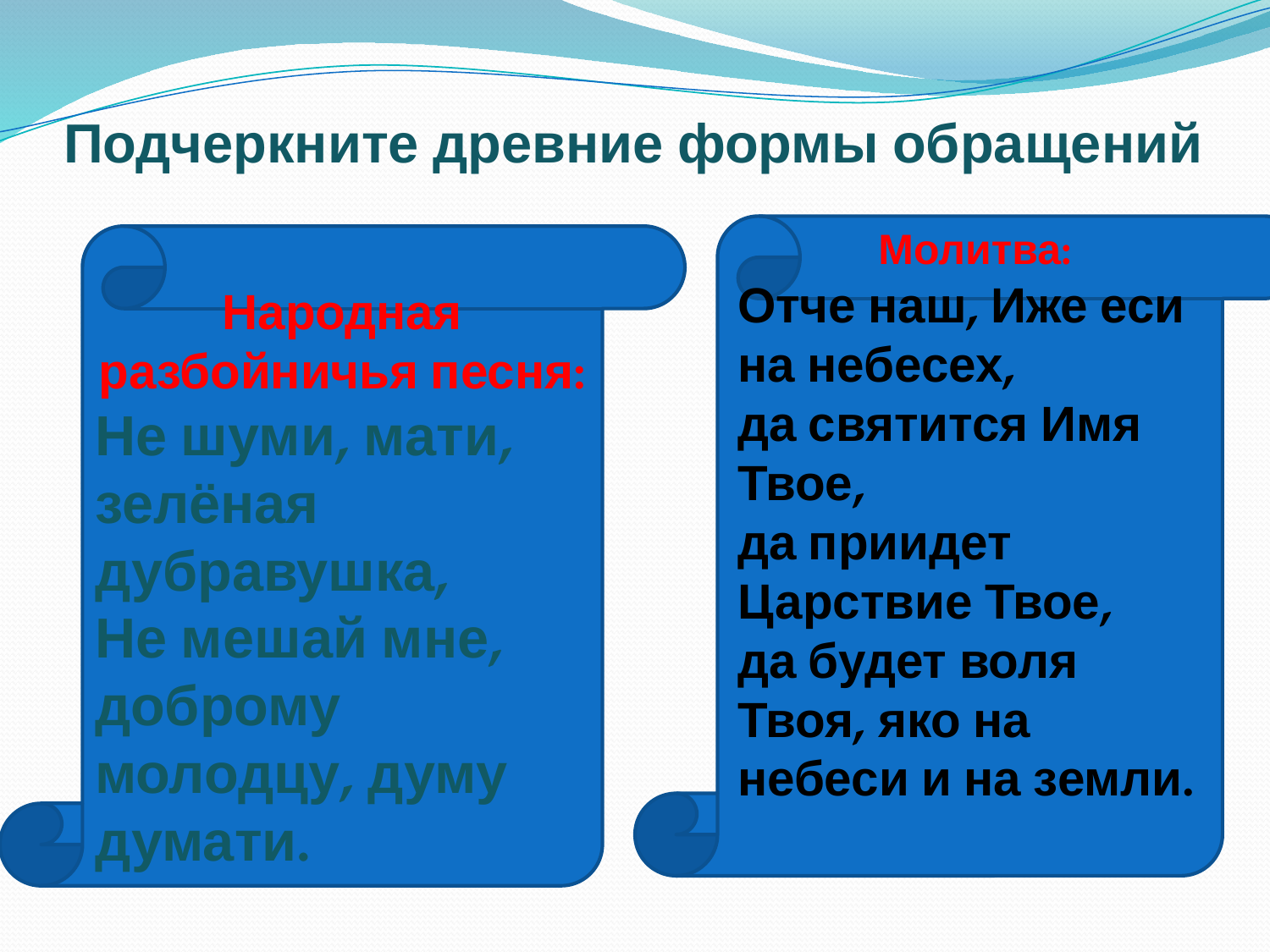

# Подчеркните древние формы обращений

Молитва:
Отче наш, Иже еси на небесех,
да святится Имя Твое,
да приидет Царствие Твое,
да будет воля Твоя, яко на небеси и на земли.
Народная разбойничья песня:
Не шуми, мати, зелёная дубравушка,
Не мешай мне, доброму молодцу, думу думати.